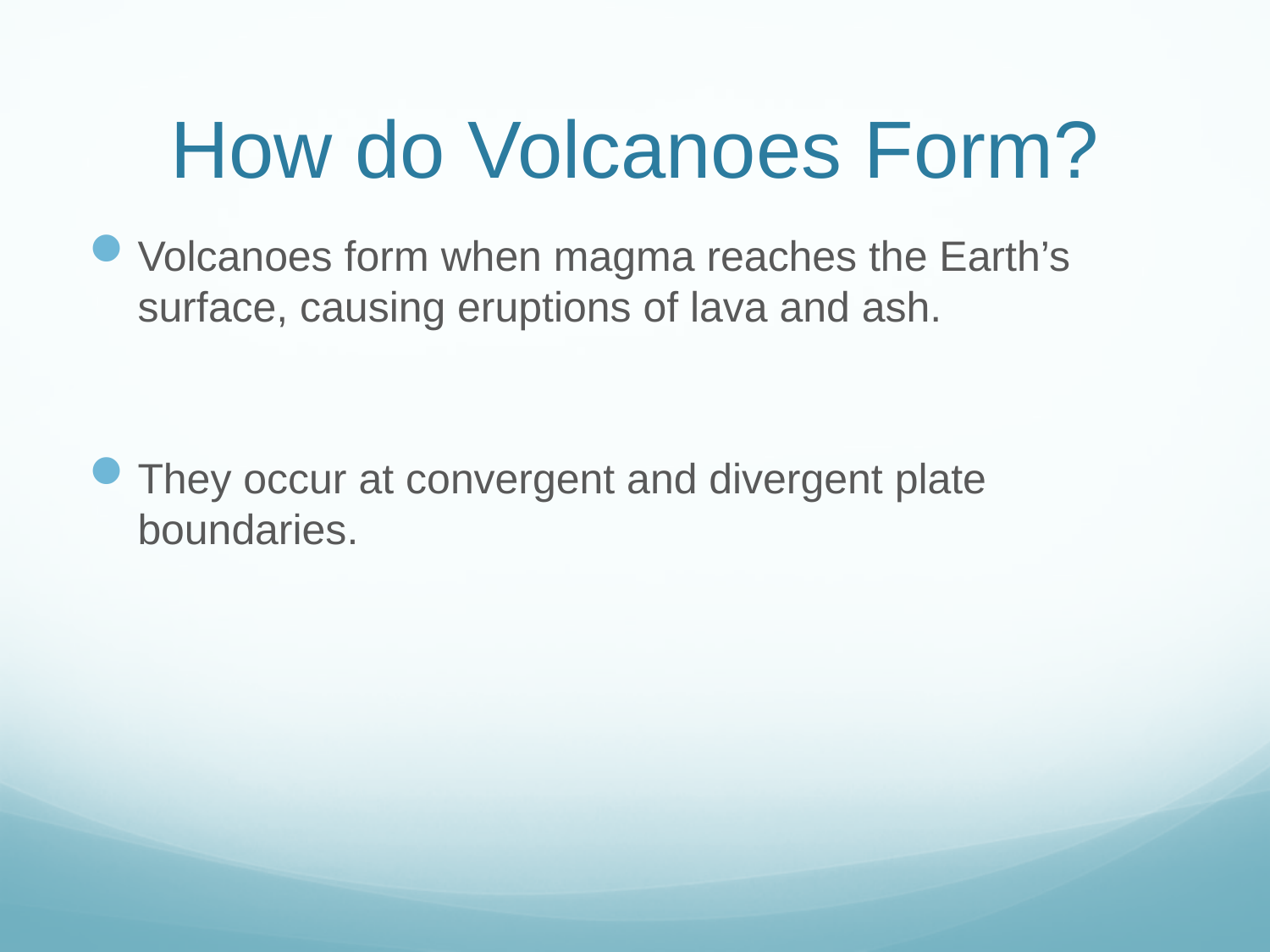

# How do Volcanoes Form?
Volcanoes form when magma reaches the Earth’s surface, causing eruptions of lava and ash.

They occur at convergent and divergent plate boundaries.